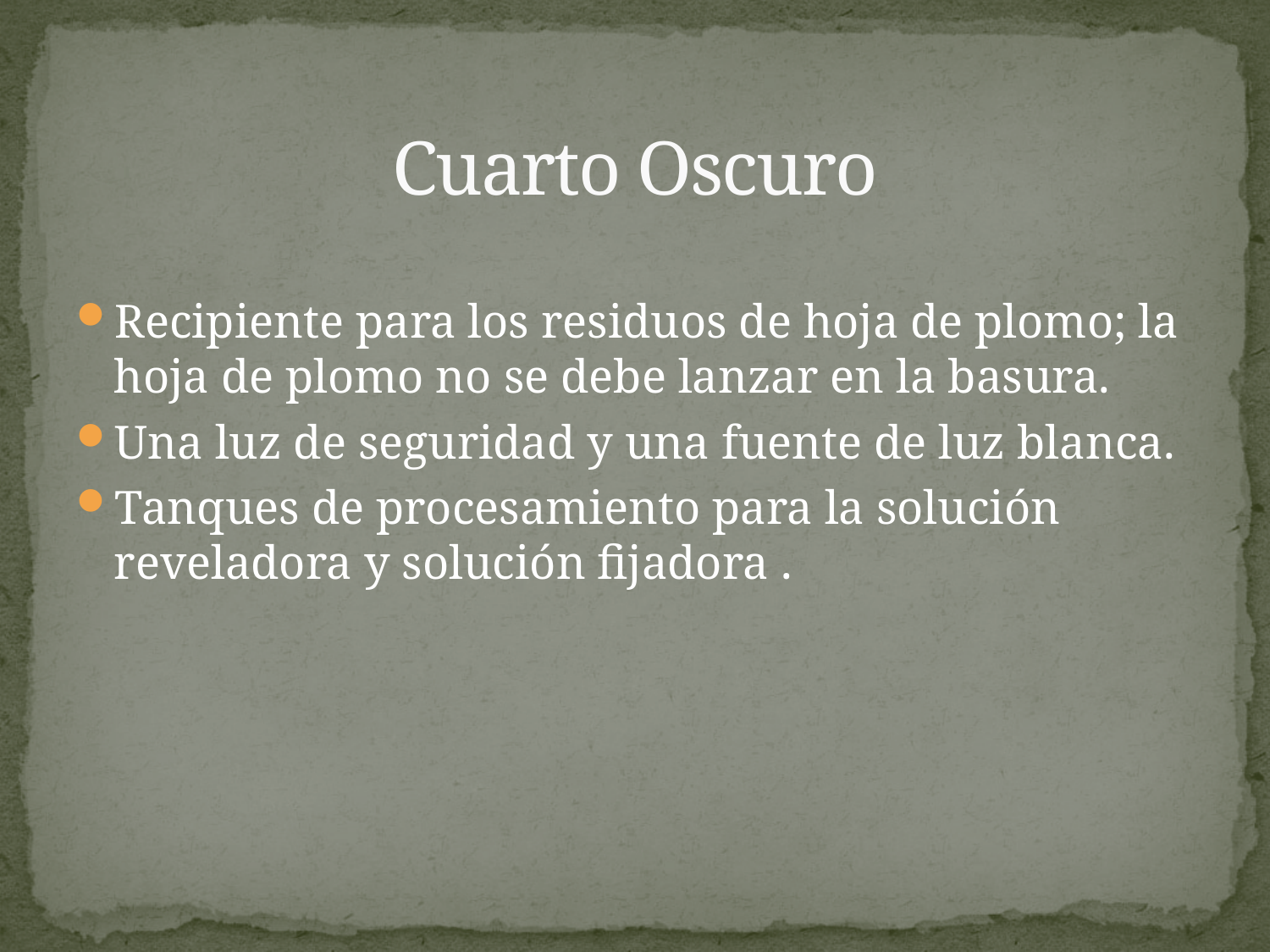

# Cuarto Oscuro
Recipiente para los residuos de hoja de plomo; la hoja de plomo no se debe lanzar en la basura.
Una luz de seguridad y una fuente de luz blanca.
Tanques de procesamiento para la solución reveladora y solución fijadora .